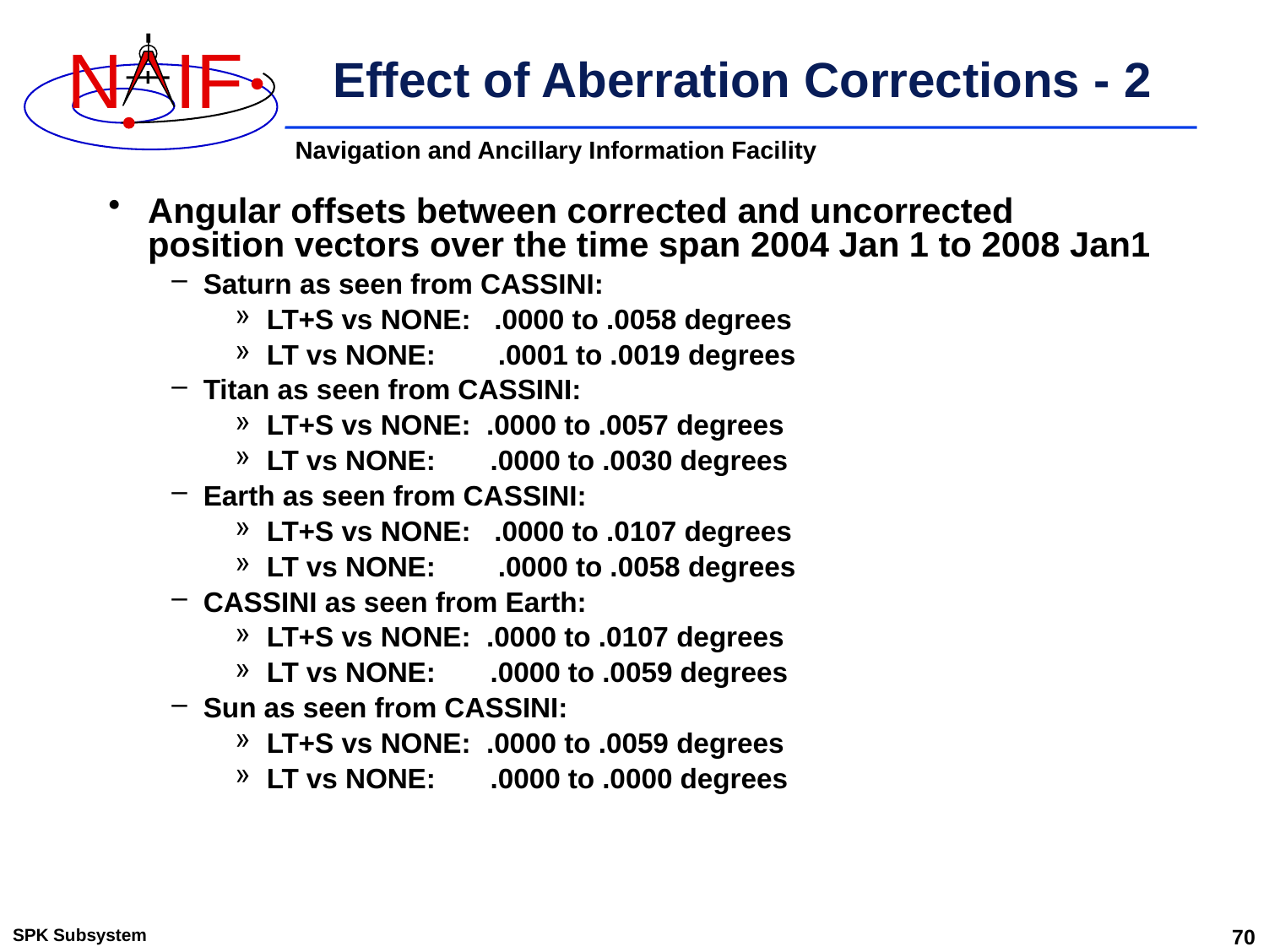

# Effect of Aberration Corrections - 2
Angular offsets between corrected and uncorrected position vectors over the time span 2004 Jan 1 to 2008 Jan1
Saturn as seen from CASSINI:
LT+S vs NONE:   .0000 to .0058 degrees
LT vs NONE:        .0001 to .0019 degrees
Titan as seen from CASSINI:
LT+S vs NONE:  .0000 to .0057 degrees
LT vs NONE:       .0000 to .0030 degrees
Earth as seen from CASSINI:
LT+S vs NONE:   .0000 to .0107 degrees
LT vs NONE:        .0000 to .0058 degrees
CASSINI as seen from Earth:
LT+S vs NONE:  .0000 to .0107 degrees
LT vs NONE:       .0000 to .0059 degrees
Sun as seen from CASSINI:
LT+S vs NONE:  .0000 to .0059 degrees
LT vs NONE:       .0000 to .0000 degrees

SPK Subsystem
70